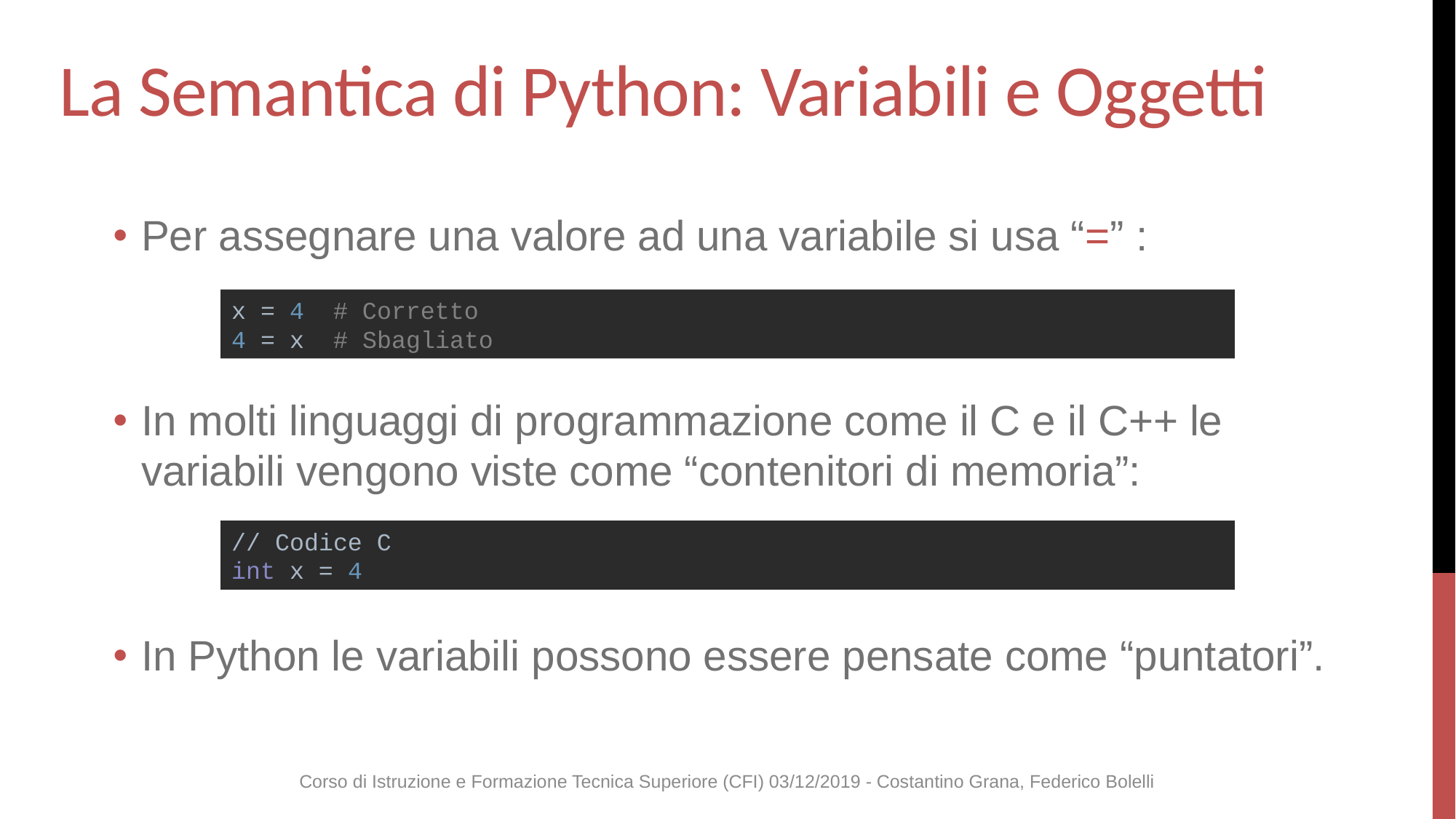

# La Semantica di Python: Variabili e Oggetti
Per assegnare una valore ad una variabile si usa “=” :

In molti linguaggi di programmazione come il C e il C++ le variabili vengono viste come “contenitori di memoria”:

In Python le variabili possono essere pensate come “puntatori”.

x = 4  # Corretto
4 = x  # Sbagliato
// Codice C
int x = 4
Corso di Istruzione e Formazione Tecnica Superiore (CFI) 03/12/2019 - Costantino Grana, Federico Bolelli